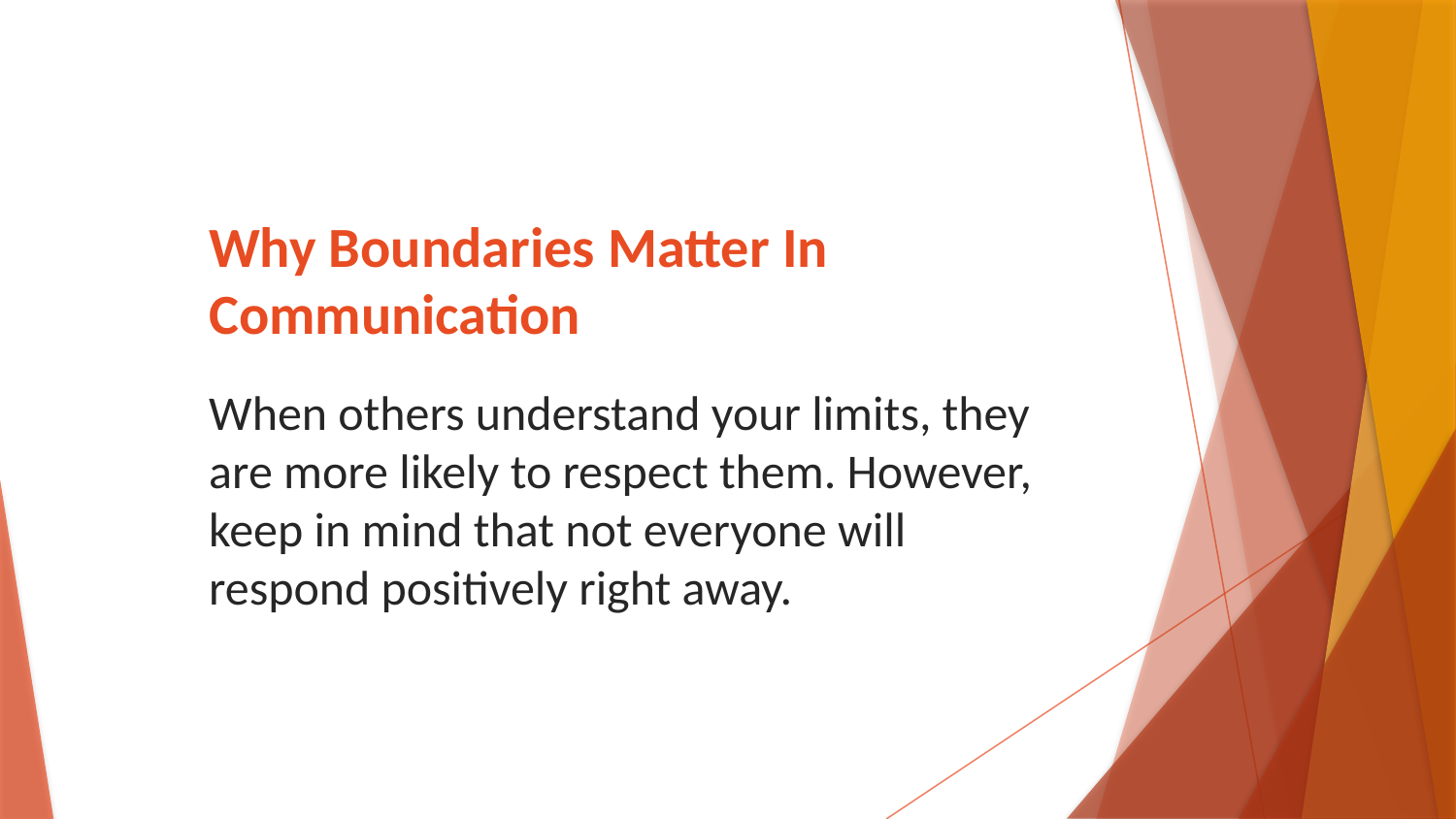

# Why Boundaries Matter In Communication
When others understand your limits, they are more likely to respect them. However, keep in mind that not everyone will respond positively right away.